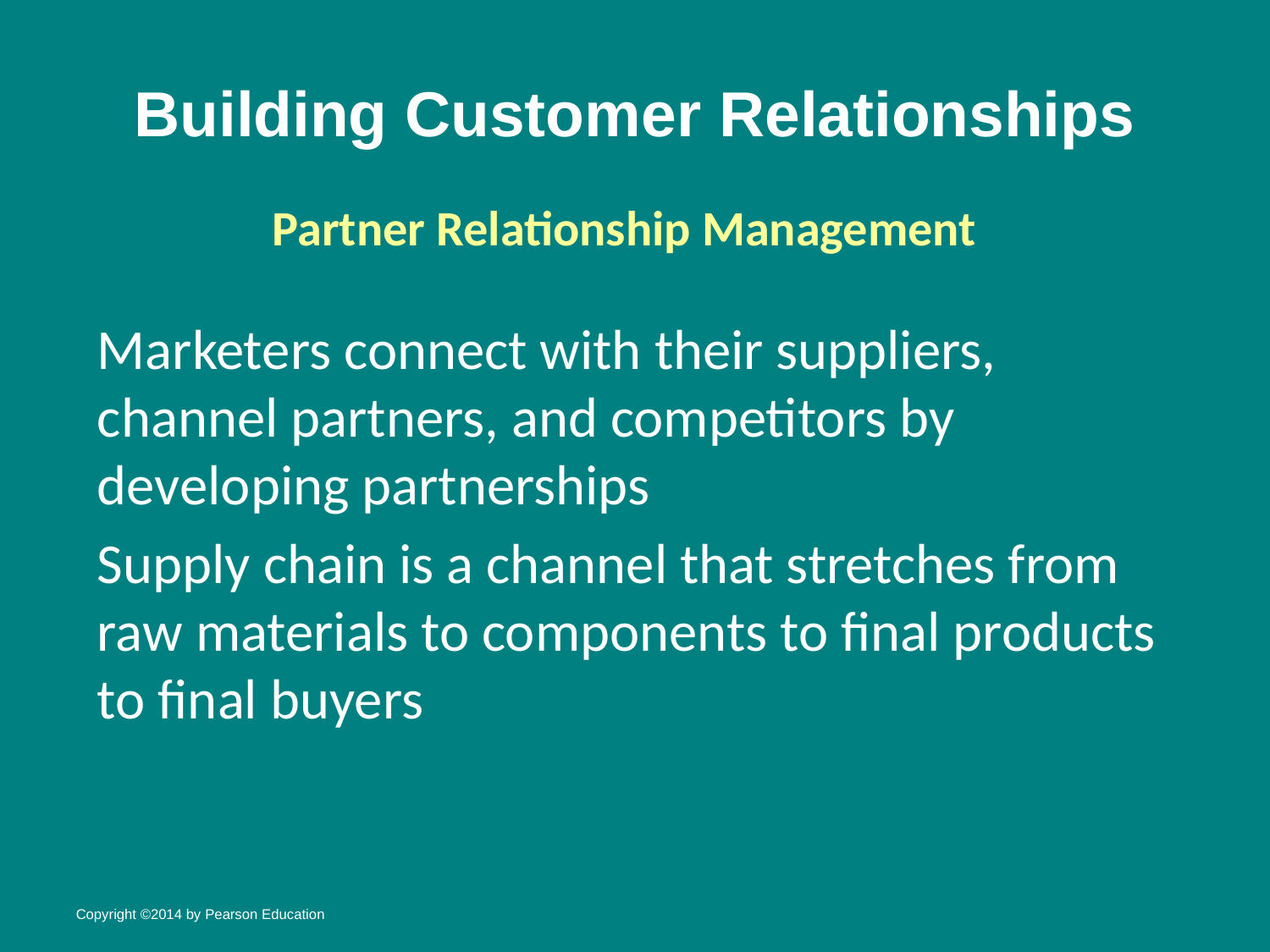

# Building Customer Relationships
Partner Relationship Management

Marketers connect with their suppliers, channel partners, and competitors by developing partnerships
Supply chain is a channel that stretches from raw materials to components to final products to final buyers
Copyright ©2014 by Pearson Education